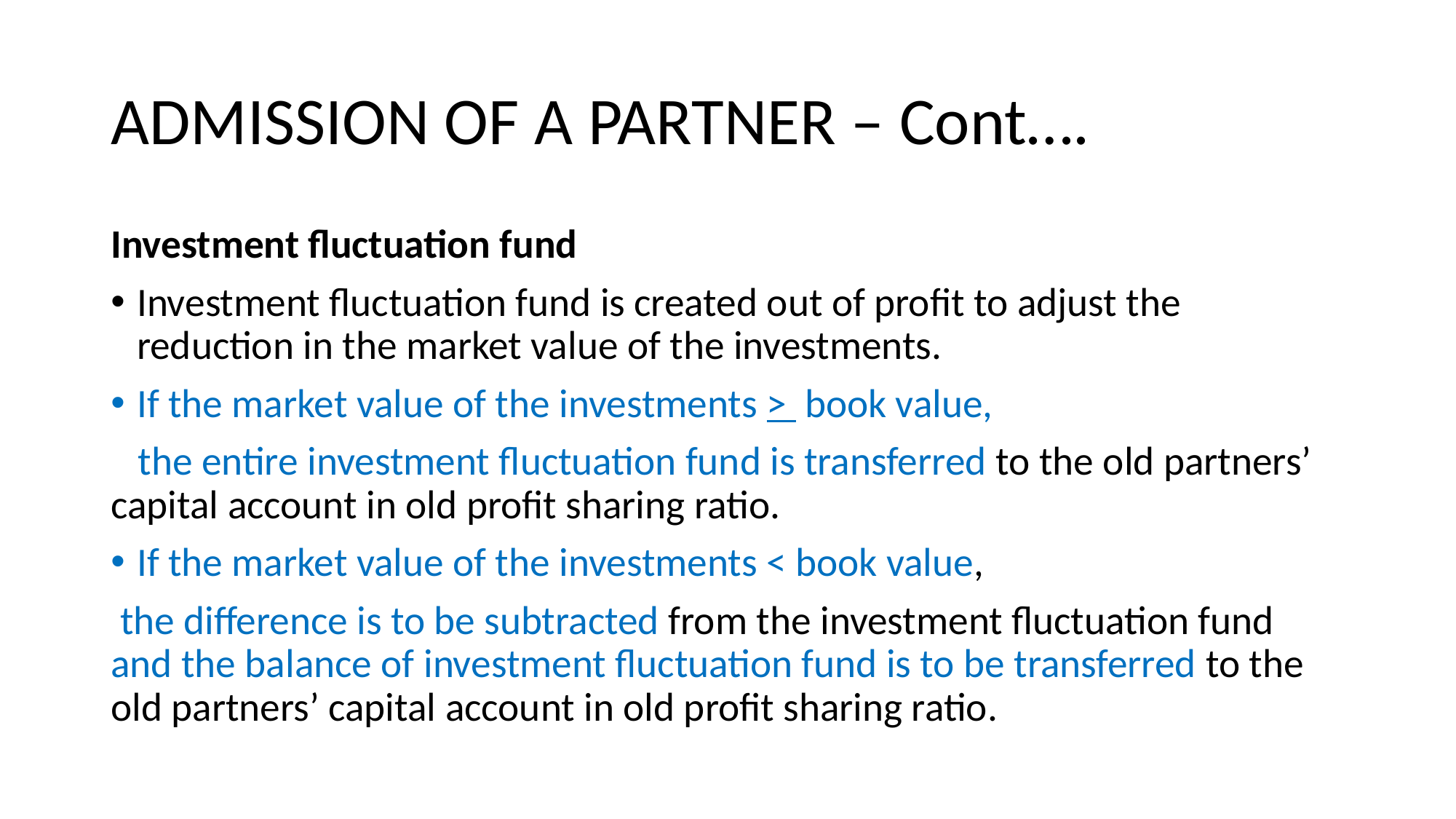

# ADMISSION OF A PARTNER – Cont….
Investment fluctuation fund
Investment fluctuation fund is created out of profit to adjust the reduction in the market value of the investments.
If the market value of the investments >  book value,
   the entire investment fluctuation fund is transferred to the old partners’ capital account in old profit sharing ratio.
If the market value of the investments < book value,
 the difference is to be subtracted from the investment fluctuation fund and the balance of investment fluctuation fund is to be transferred to the old partners’ capital account in old profit sharing ratio.